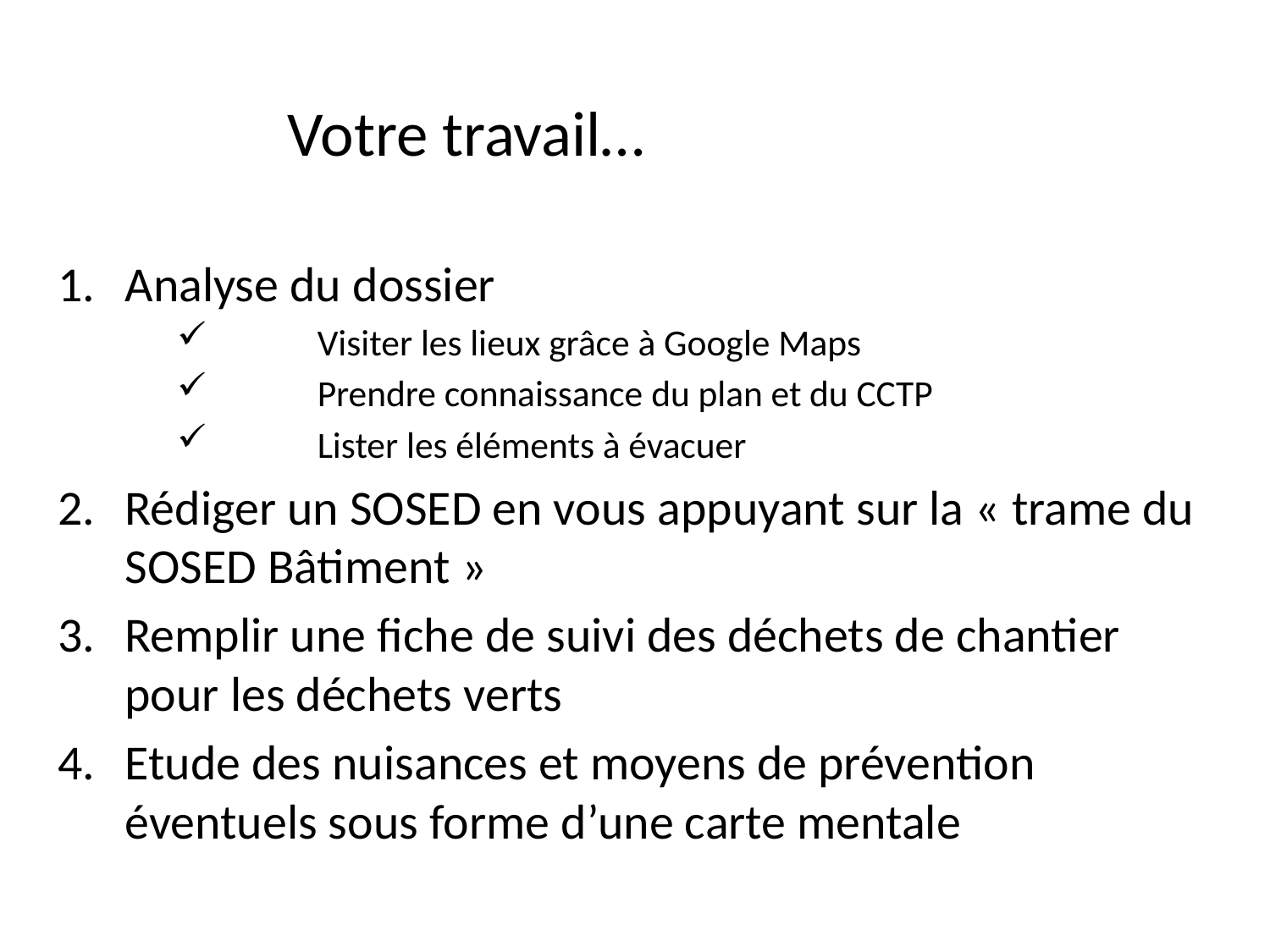

Votre travail…
Analyse du dossier
	Visiter les lieux grâce à Google Maps
	Prendre connaissance du plan et du CCTP
	Lister les éléments à évacuer
Rédiger un SOSED en vous appuyant sur la « trame du SOSED Bâtiment »
Remplir une fiche de suivi des déchets de chantier pour les déchets verts
Etude des nuisances et moyens de prévention éventuels sous forme d’une carte mentale